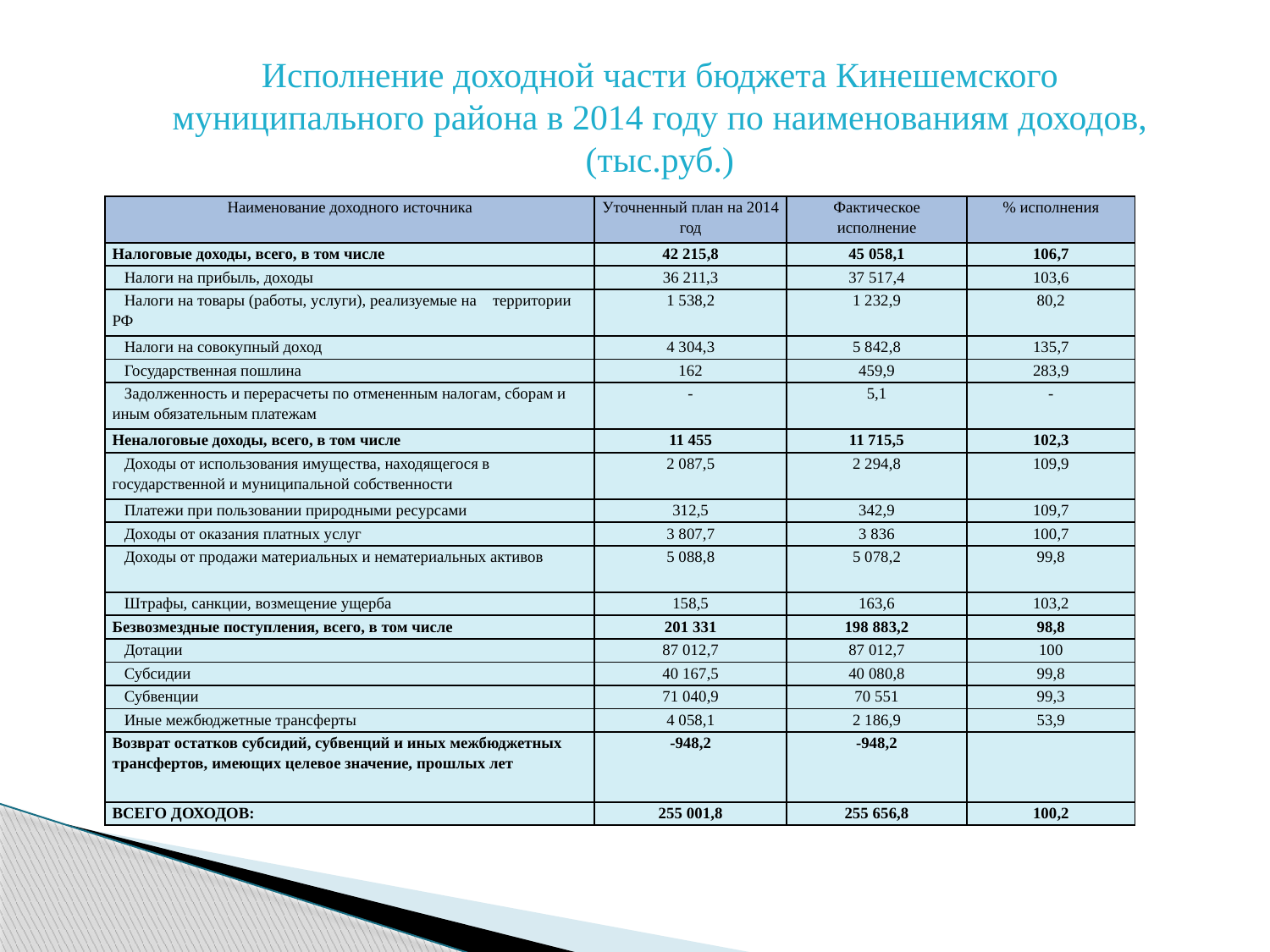

Исполнение доходной части бюджета Кинешемского муниципального района в 2014 году по наименованиям доходов, (тыс.руб.)
| Наименование доходного источника | Уточненный план на 2014 год | Фактическое исполнение | % исполнения |
| --- | --- | --- | --- |
| Налоговые доходы, всего, в том числе | 42 215,8 | 45 058,1 | 106,7 |
| Налоги на прибыль, доходы | 36 211,3 | 37 517,4 | 103,6 |
| Налоги на товары (работы, услуги), реализуемые на территории РФ | 1 538,2 | 1 232,9 | 80,2 |
| Налоги на совокупный доход | 4 304,3 | 5 842,8 | 135,7 |
| Государственная пошлина | 162 | 459,9 | 283,9 |
| Задолженность и перерасчеты по отмененным налогам, сборам и иным обязательным платежам | - | 5,1 | - |
| Неналоговые доходы, всего, в том числе | 11 455 | 11 715,5 | 102,3 |
| Доходы от использования имущества, находящегося в государственной и муниципальной собственности | 2 087,5 | 2 294,8 | 109,9 |
| Платежи при пользовании природными ресурсами | 312,5 | 342,9 | 109,7 |
| Доходы от оказания платных услуг | 3 807,7 | 3 836 | 100,7 |
| Доходы от продажи материальных и нематериальных активов | 5 088,8 | 5 078,2 | 99,8 |
| Штрафы, санкции, возмещение ущерба | 158,5 | 163,6 | 103,2 |
| Безвозмездные поступления, всего, в том числе | 201 331 | 198 883,2 | 98,8 |
| Дотации | 87 012,7 | 87 012,7 | 100 |
| Субсидии | 40 167,5 | 40 080,8 | 99,8 |
| Субвенции | 71 040,9 | 70 551 | 99,3 |
| Иные межбюджетные трансферты | 4 058,1 | 2 186,9 | 53,9 |
| Возврат остатков субсидий, субвенций и иных межбюджетных трансфертов, имеющих целевое значение, прошлых лет | -948,2 | -948,2 |  |
| ВСЕГО ДОХОДОВ: | 255 001,8 | 255 656,8 | 100,2 |